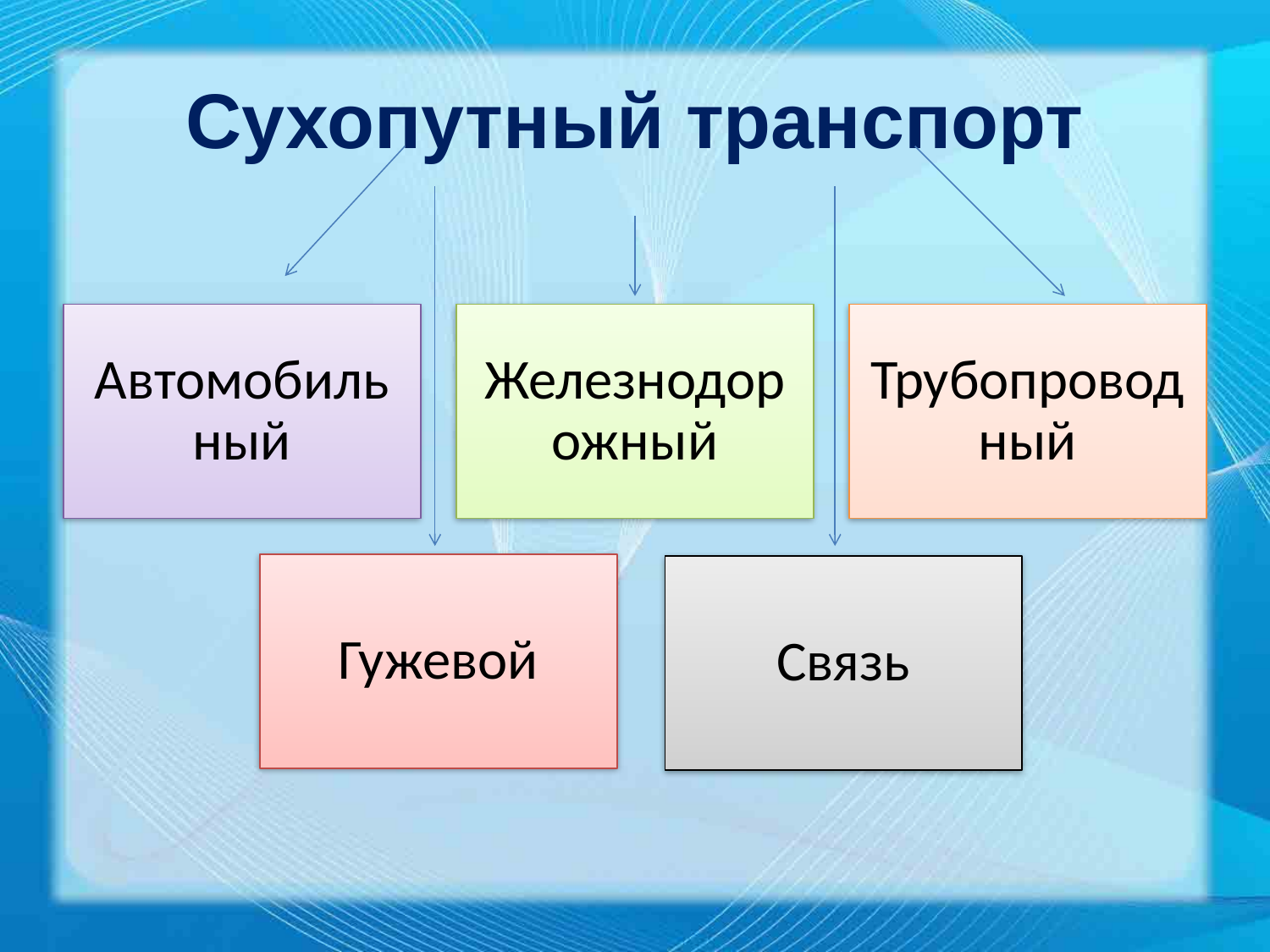

# Сухопутный транспорт
Автомобильный
Железнодорожный
Трубопроводный
Гужевой
Связь